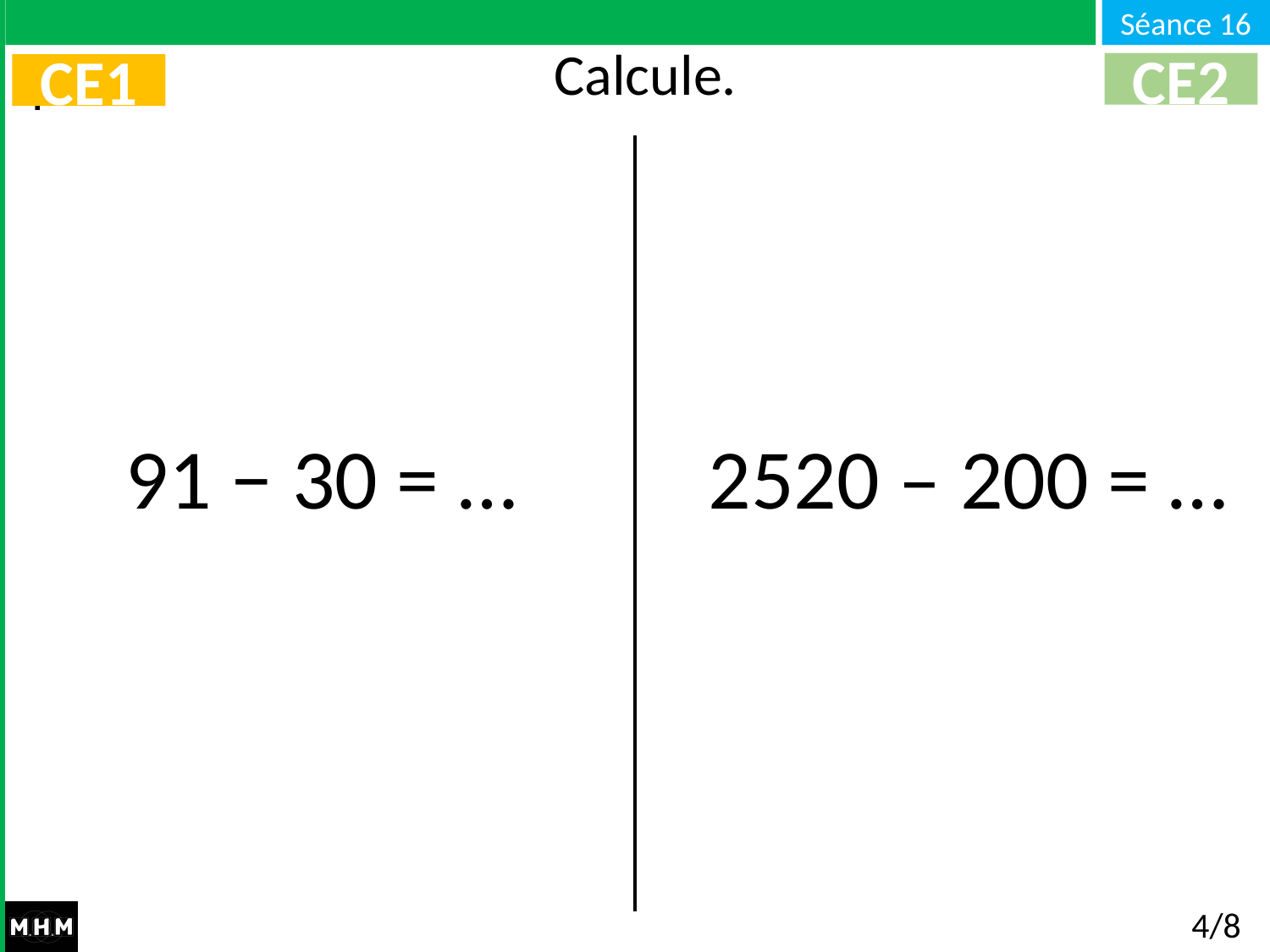

# Calcule.
CE2
CE1
91 − 30 = …
2520 – 200 = …
4/8